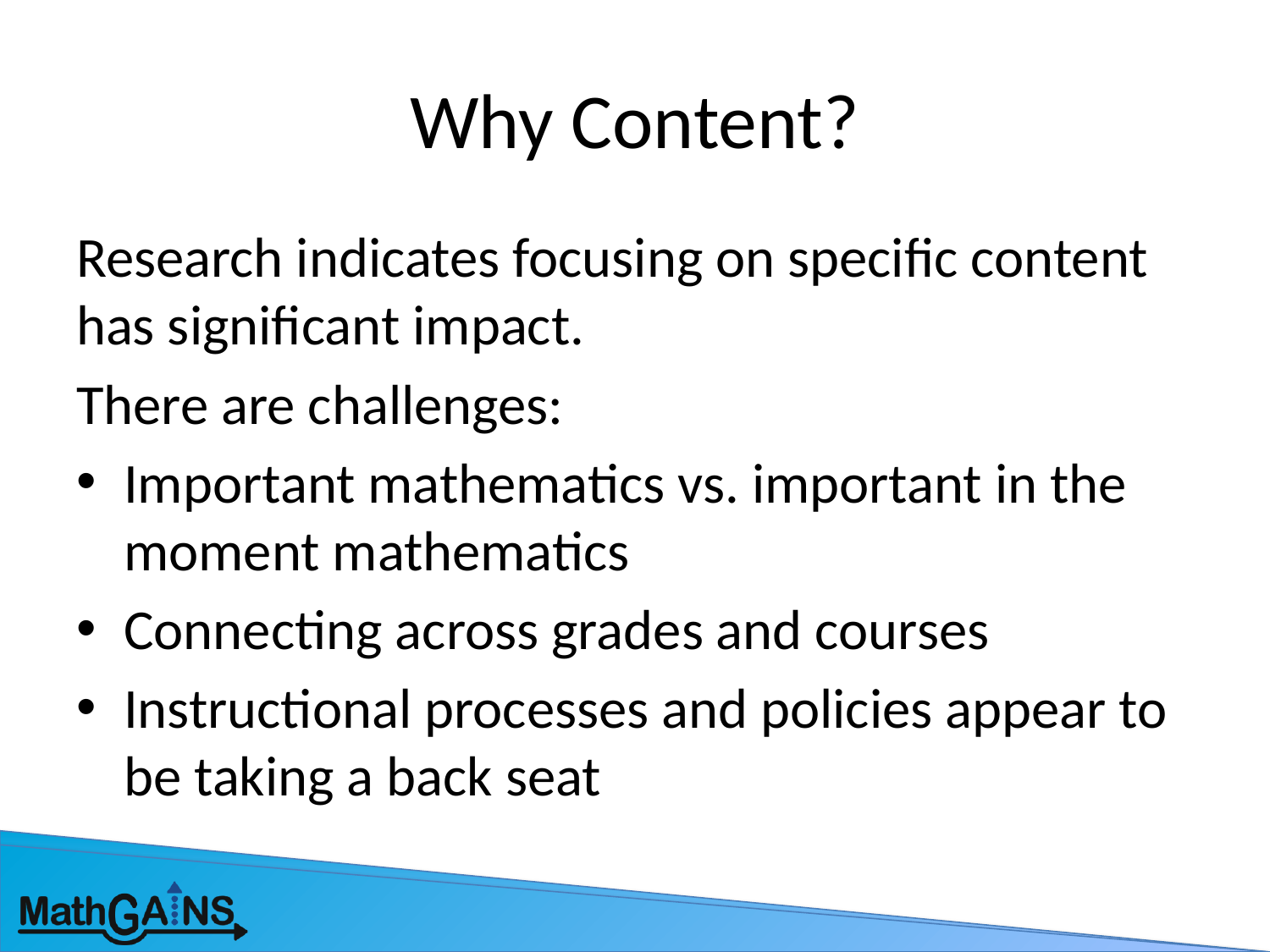

# Why Content?
Research indicates focusing on specific content has significant impact.
There are challenges:
Important mathematics vs. important in the moment mathematics
Connecting across grades and courses
Instructional processes and policies appear to be taking a back seat